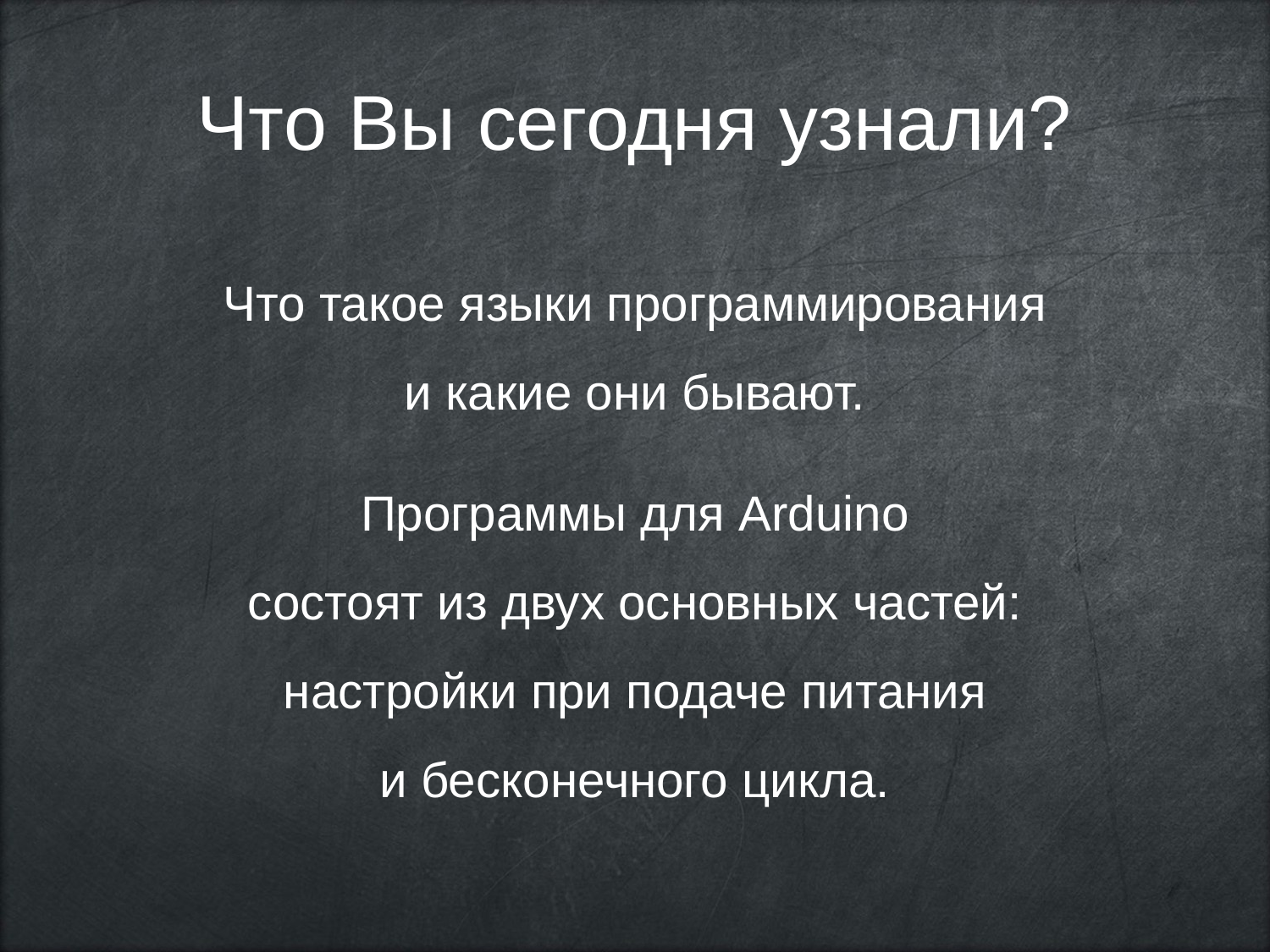

Что Вы сегодня узнали?
Что такое языки программирования
и какие они бывают.
Программы для Arduino
состоят из двух основных частей:
настройки при подаче питания
и бесконечного цикла.